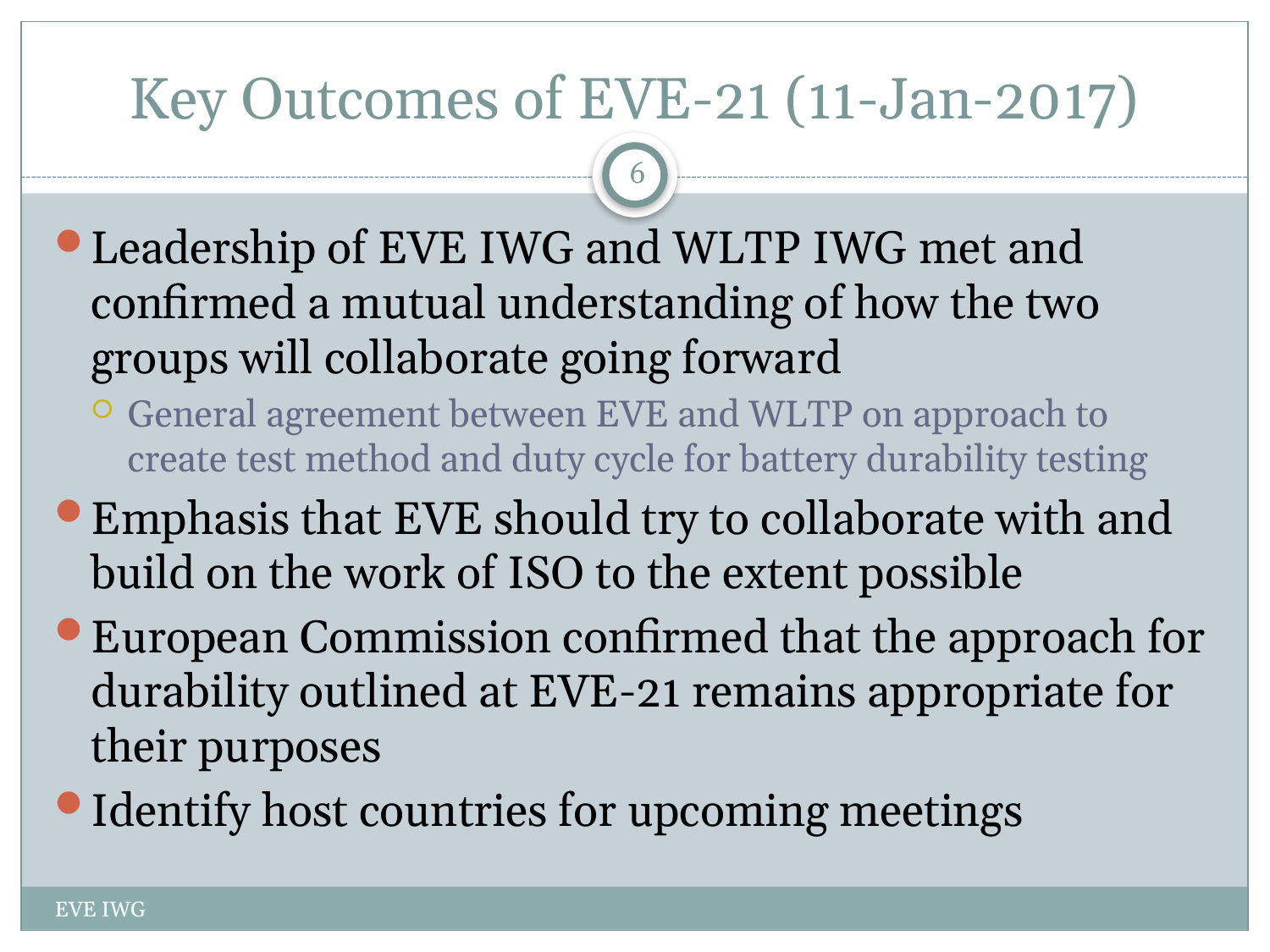

# Key Outcomes of EVE-21 (11-Jan-2017)
6
Leadership of EVE IWG and WLTP IWG met and confirmed a mutual understanding of how the two groups will collaborate going forward
General agreement between EVE and WLTP on approach to create test method and duty cycle for battery durability testing
Emphasis that EVE should try to collaborate with and build on the work of ISO to the extent possible
European Commission confirmed that the approach for durability outlined at EVE-21 remains appropriate for their purposes
Identify host countries for upcoming meetings

EVE IWG